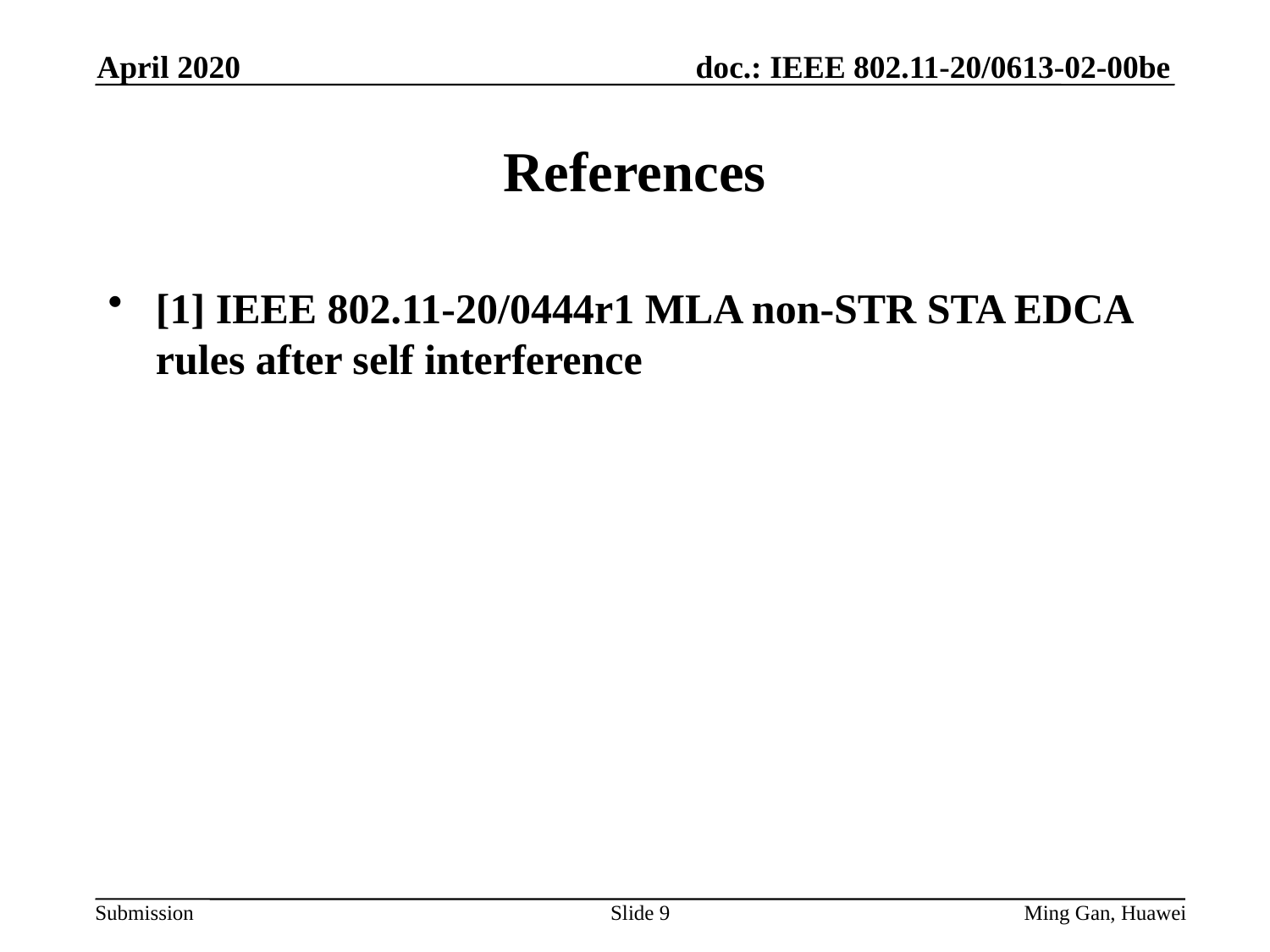

April 2020
# References
[1] IEEE 802.11-20/0444r1 MLA non-STR STA EDCA rules after self interference

Slide 9
Ming Gan, Huawei